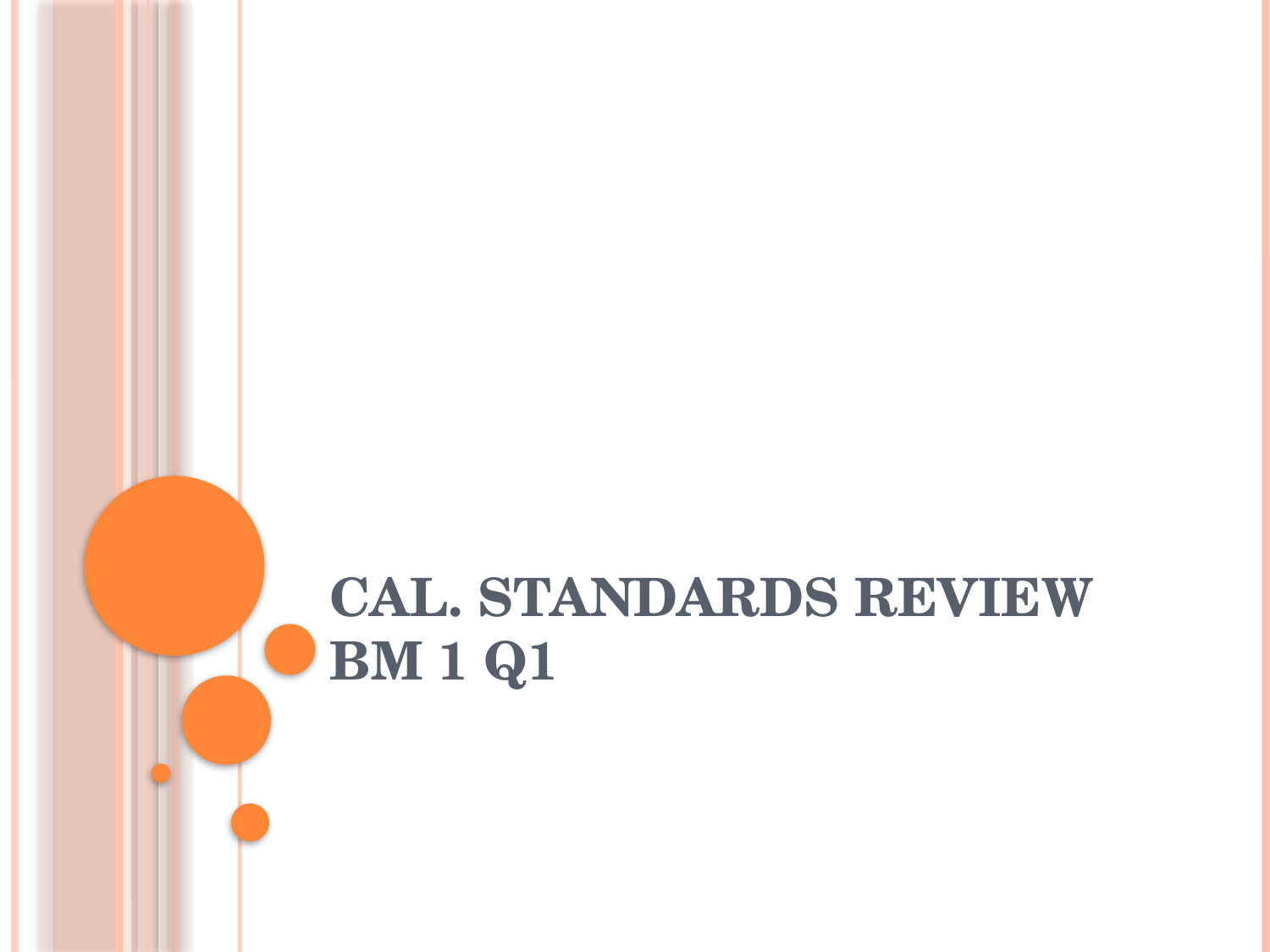

# Cal. Standards Review BM 1 Q1